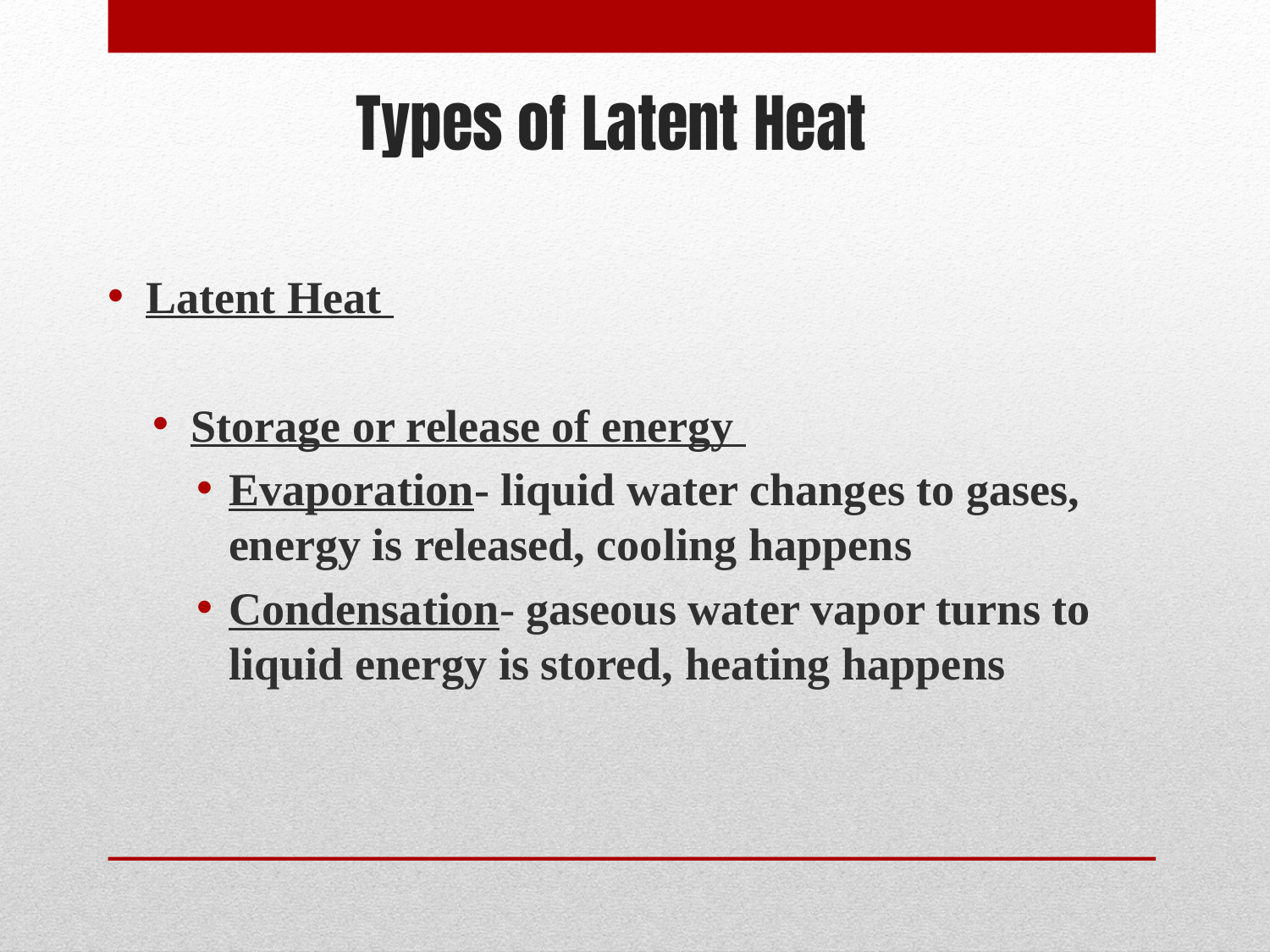

Types of Latent Heat
Latent Heat

Storage or release of energy
Evaporation- liquid water changes to gases, energy is released, cooling happens
Condensation- gaseous water vapor turns to liquid energy is stored, heating happens